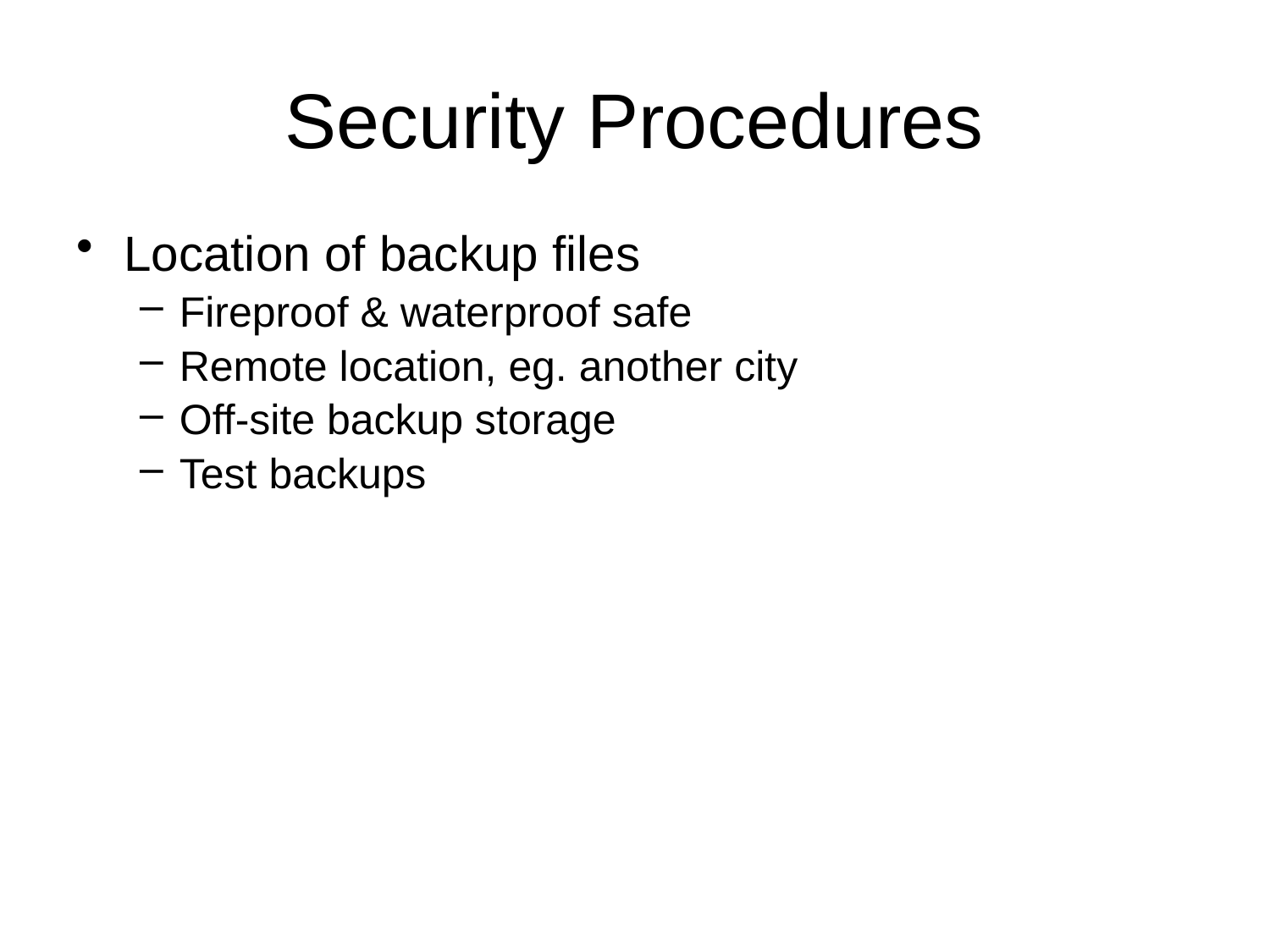

# Security Procedures
Location of backup files
Fireproof & waterproof safe
Remote location, eg. another city
Off-site backup storage
Test backups